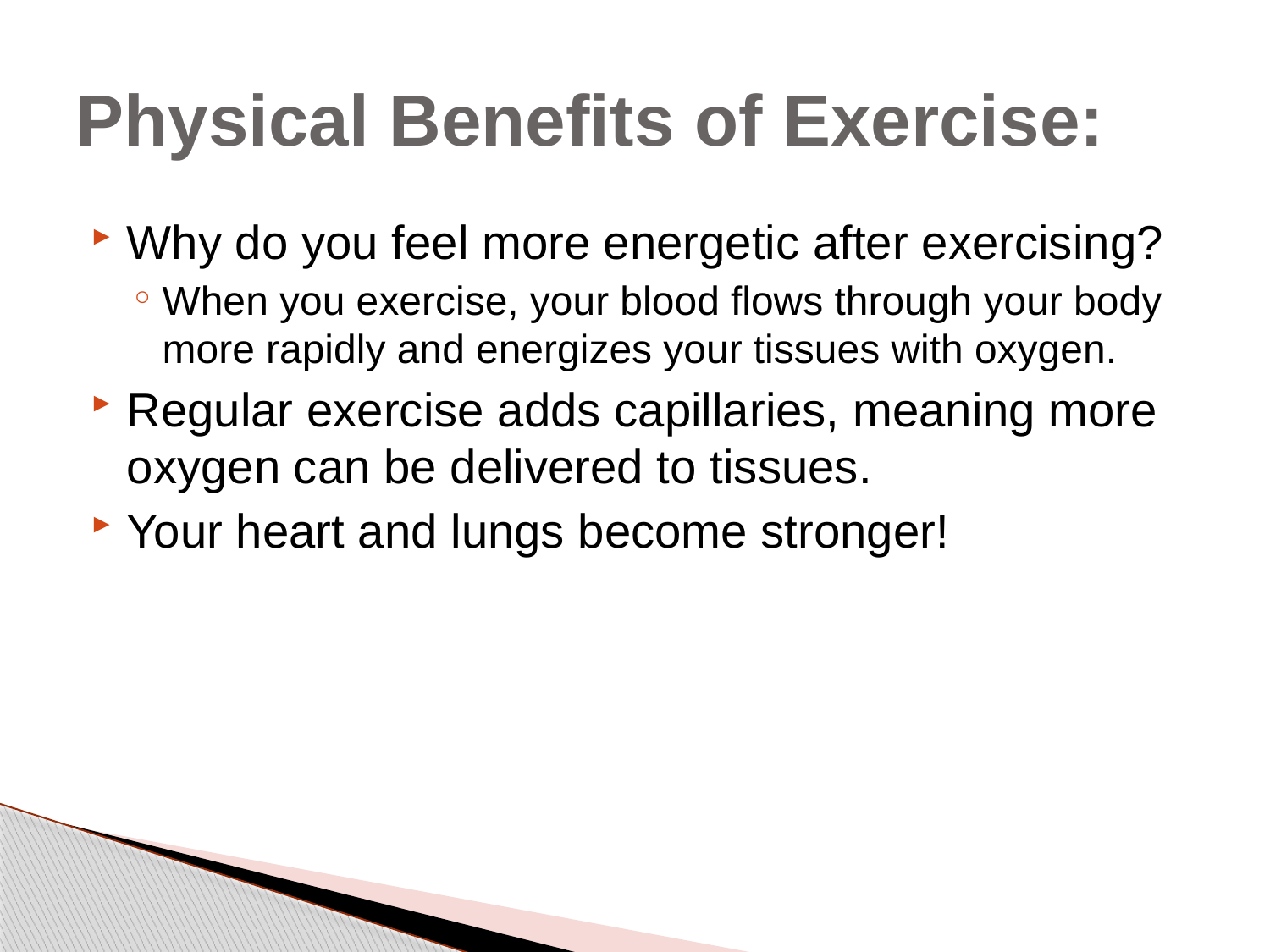

# Physical Benefits of Exercise:
Why do you feel more energetic after exercising?
When you exercise, your blood flows through your body more rapidly and energizes your tissues with oxygen.
Regular exercise adds capillaries, meaning more oxygen can be delivered to tissues.
Your heart and lungs become stronger!